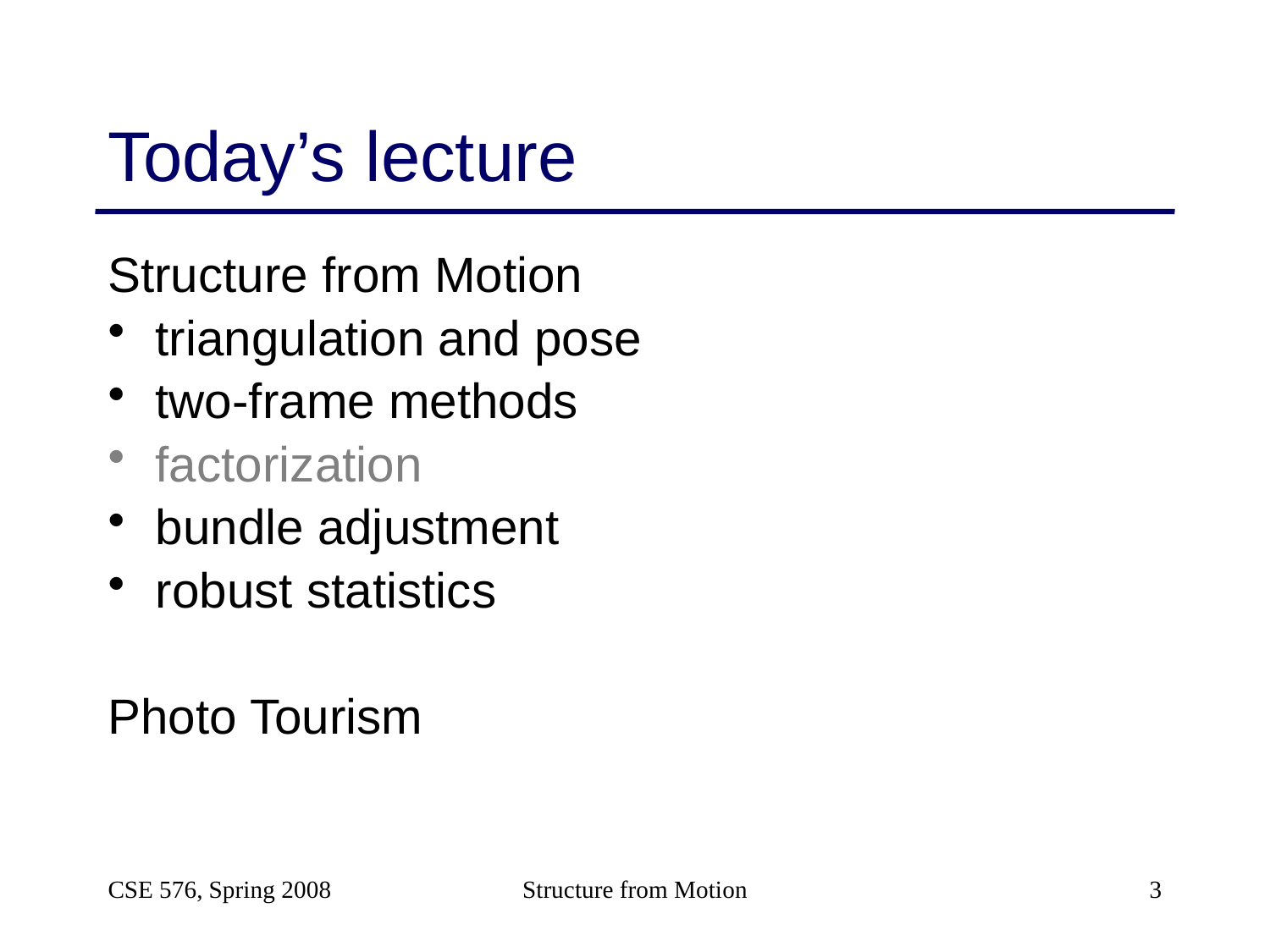

# Today’s lecture
Structure from Motion
triangulation and pose
two-frame methods
factorization
bundle adjustment
robust statistics

Photo Tourism
CSE 576, Spring 2008
Structure from Motion
3